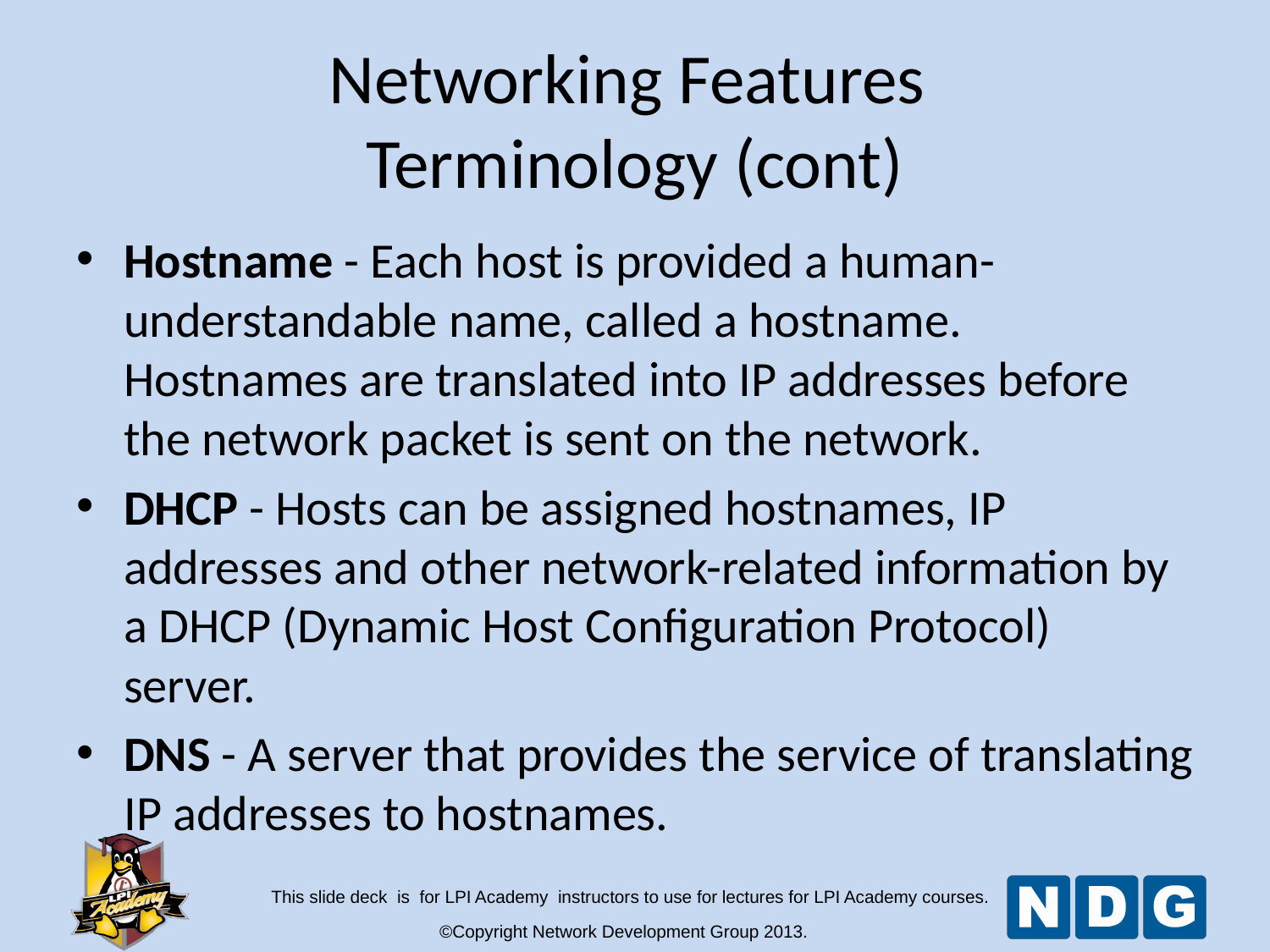

Networking Features
Terminology (cont)
Hostname - Each host is provided a human-understandable name, called a hostname.  Hostnames are translated into IP addresses before the network packet is sent on the network.
DHCP - Hosts can be assigned hostnames, IP addresses and other network-related information by a DHCP (Dynamic Host Configuration Protocol) server.
DNS - A server that provides the service of translating IP addresses to hostnames.